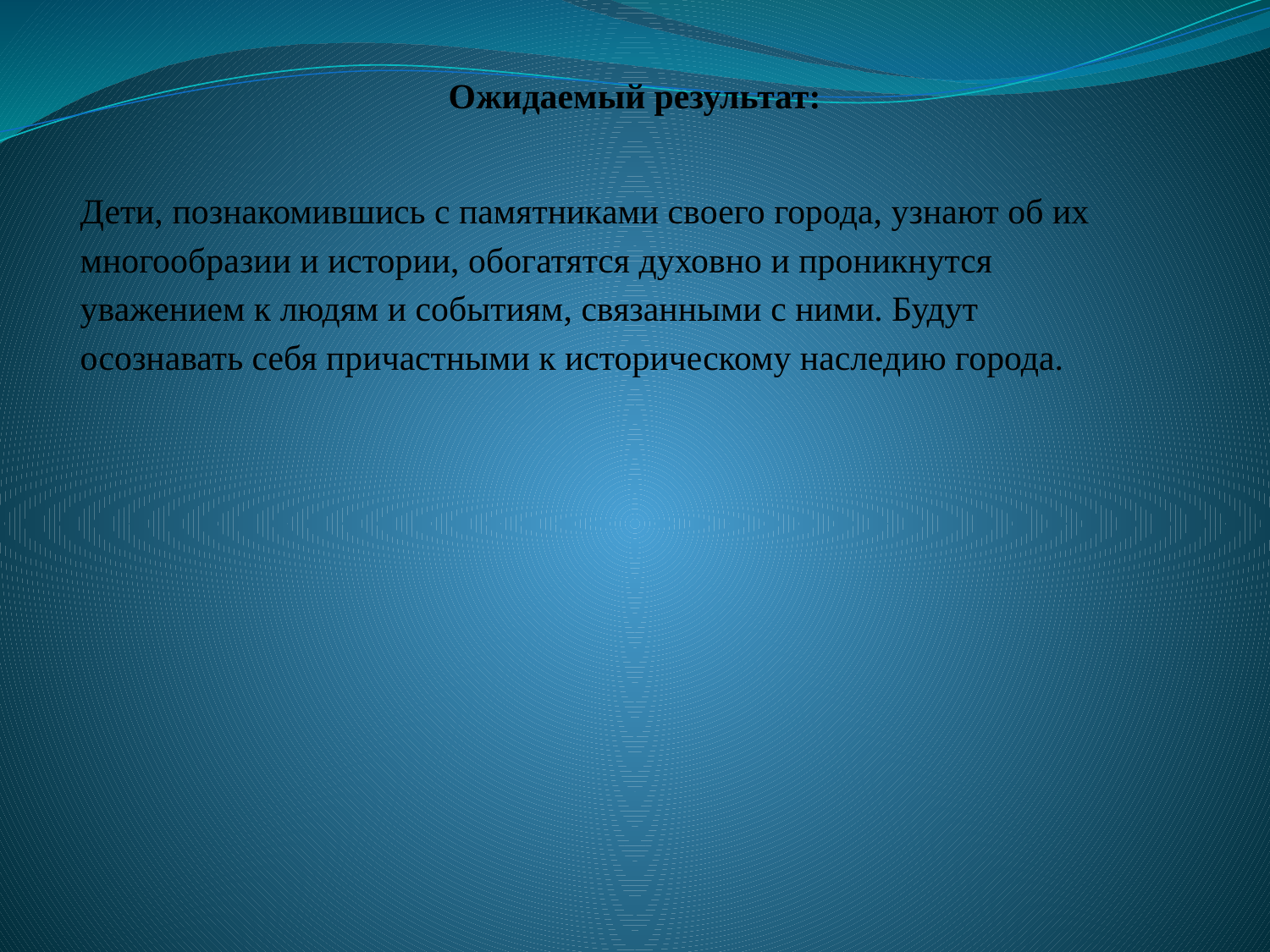

# Ожидаемый результат:
Дети, познакомившись с памятниками своего города, узнают об их многообразии и истории, обогатятся духовно и проникнутся уважением к людям и событиям, связанными с ними. Будут осознавать себя причастными к историческому наследию города.